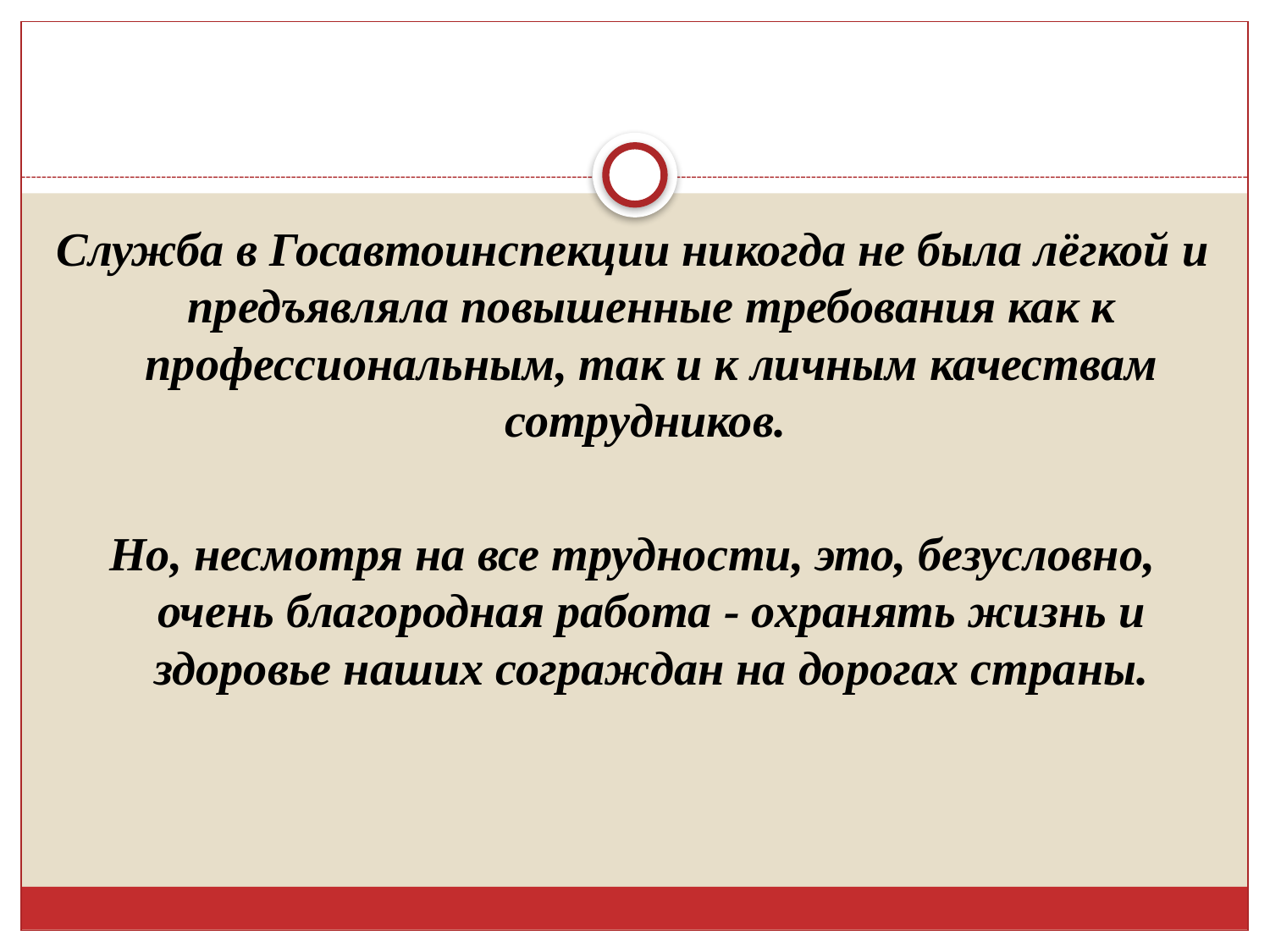

#
Служба в Госавтоинспекции никогда не была лёгкой и предъявляла повышенные требования как к профессиональным, так и к личным качествам сотрудников.

Но, несмотря на все трудности, это, безусловно, очень благородная работа - охранять жизнь и здоровье наших сограждан на дорогах страны.